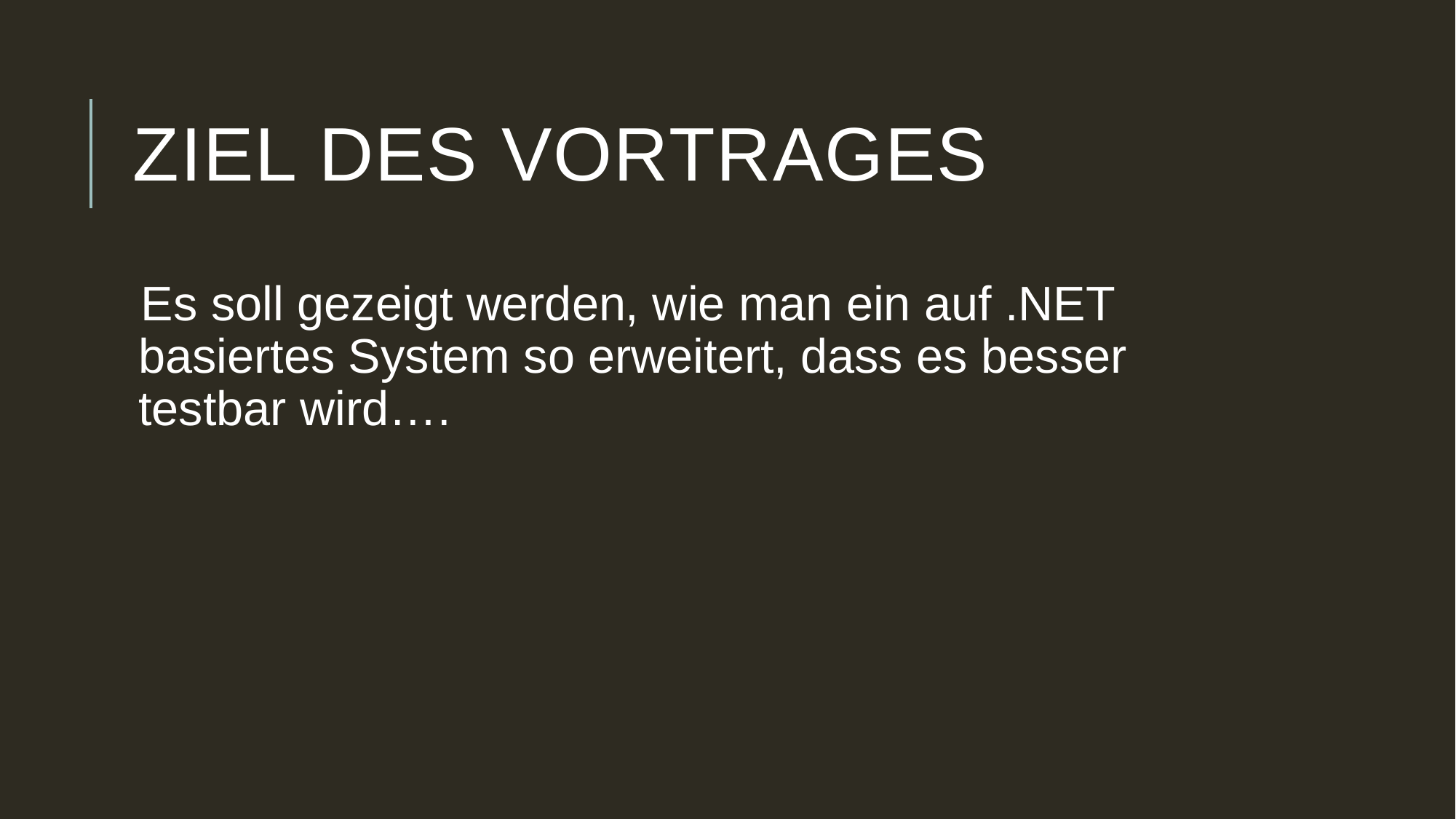

# Ziel des Vortrages
Es soll gezeigt werden, wie man ein auf .NET basiertes System so erweitert, dass es besser testbar wird….